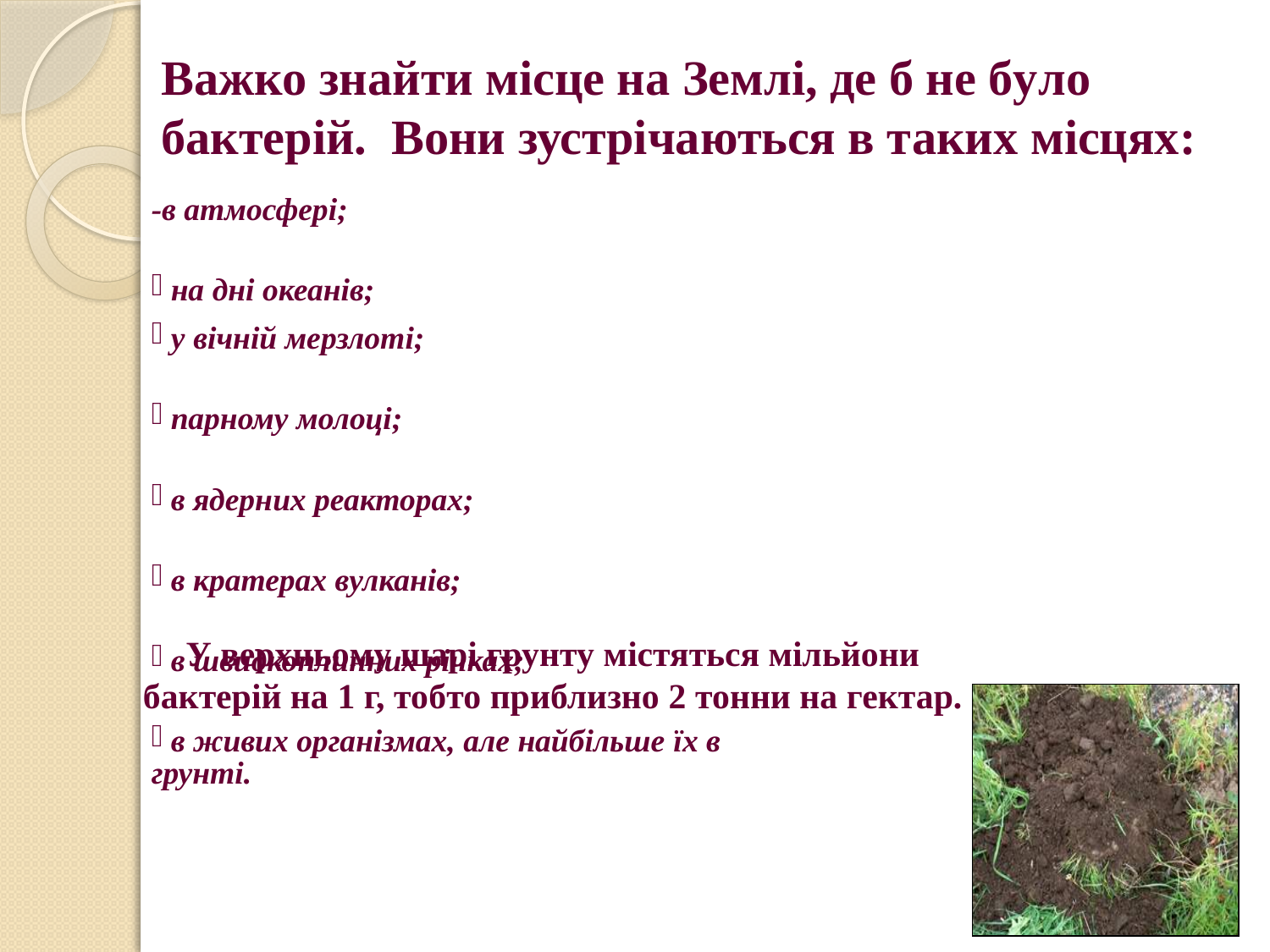

Важко знайти місце на Землі, де б не було  бактерій.  Вони зустрічаються в таких місцях:
-в атмосфері;
 на дні океанів;
 у вічній мерзлоті;
 парному молоці;
 в ядерних реакторах;
 в кратерах вулканів;
 в швидкоплинних річках;
 в живих організмах, але найбільше їх в грунті.
У верхньому шарі грунту містяться мільйони бактерій на 1 г, тобто приблизно 2 тонни на гектар.